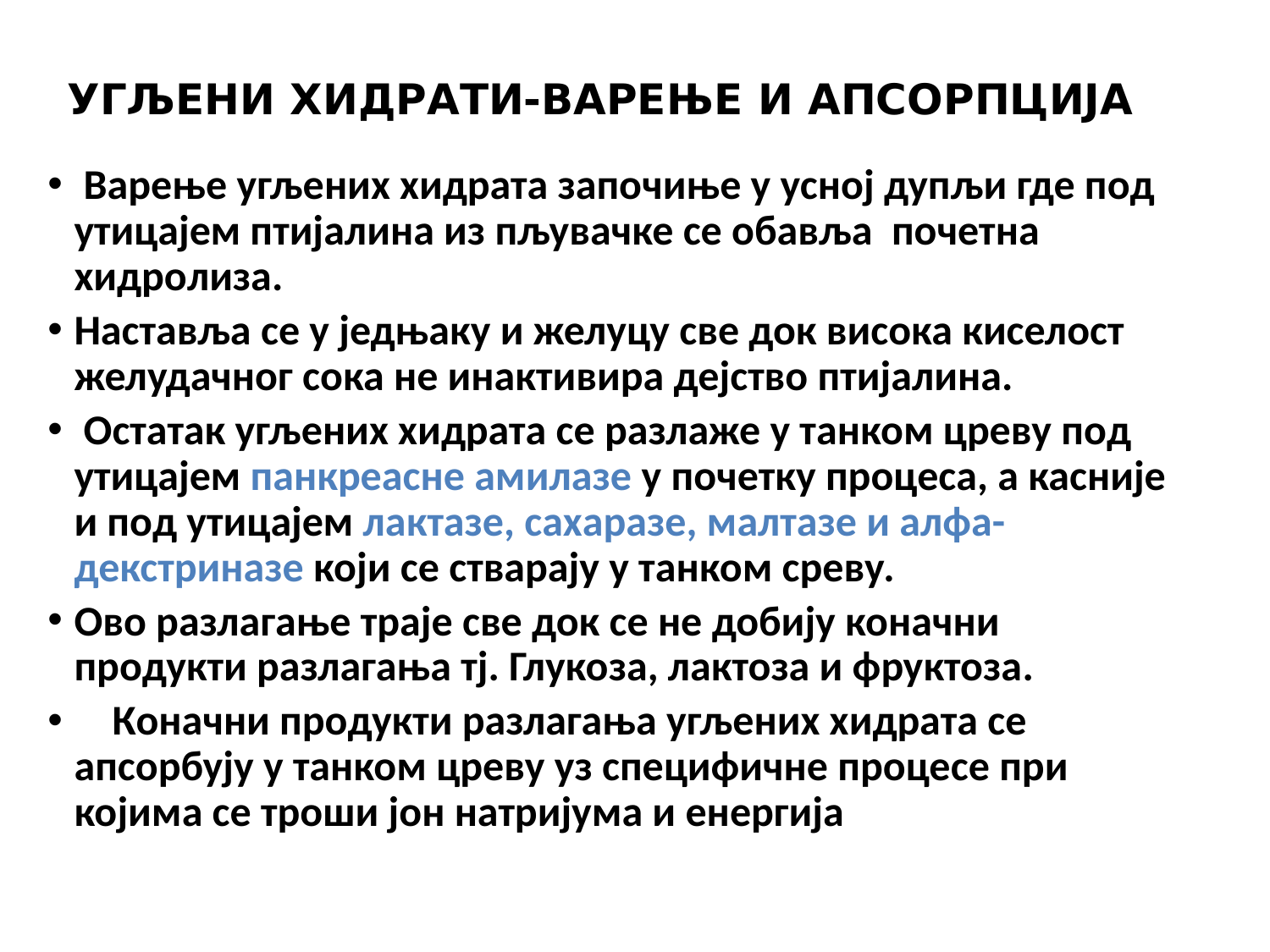

УГЉЕНИ ХИДРАТИ-ВАРЕЊЕ И АПСОРПЦИЈА
 Варење угљених хидрата започиње у усној дупљи где под утицајем птијалина из пљувачке се обавља  почетна хидролиза.
Наставља се у једњаку и желуцу све док висока киселост желудачног сока не инактивира дејство птијалина.
 Остатак угљених хидрата се разлаже у танком цреву под утицајем панкреасне амилазе у почетку процеса, а касније и под утицајем лактазе, сахаразе, малтазе и алфа-декстриназе који се стварају у танком среву.
Ово разлагање траје све док се не добију коначни продукти разлагања тј. Глукоза, лактоза и фруктоза.
    Коначни продукти разлагања угљених хидрата се апсорбују у танком цреву уз специфичне процесе при којима се троши јон натријума и енергија